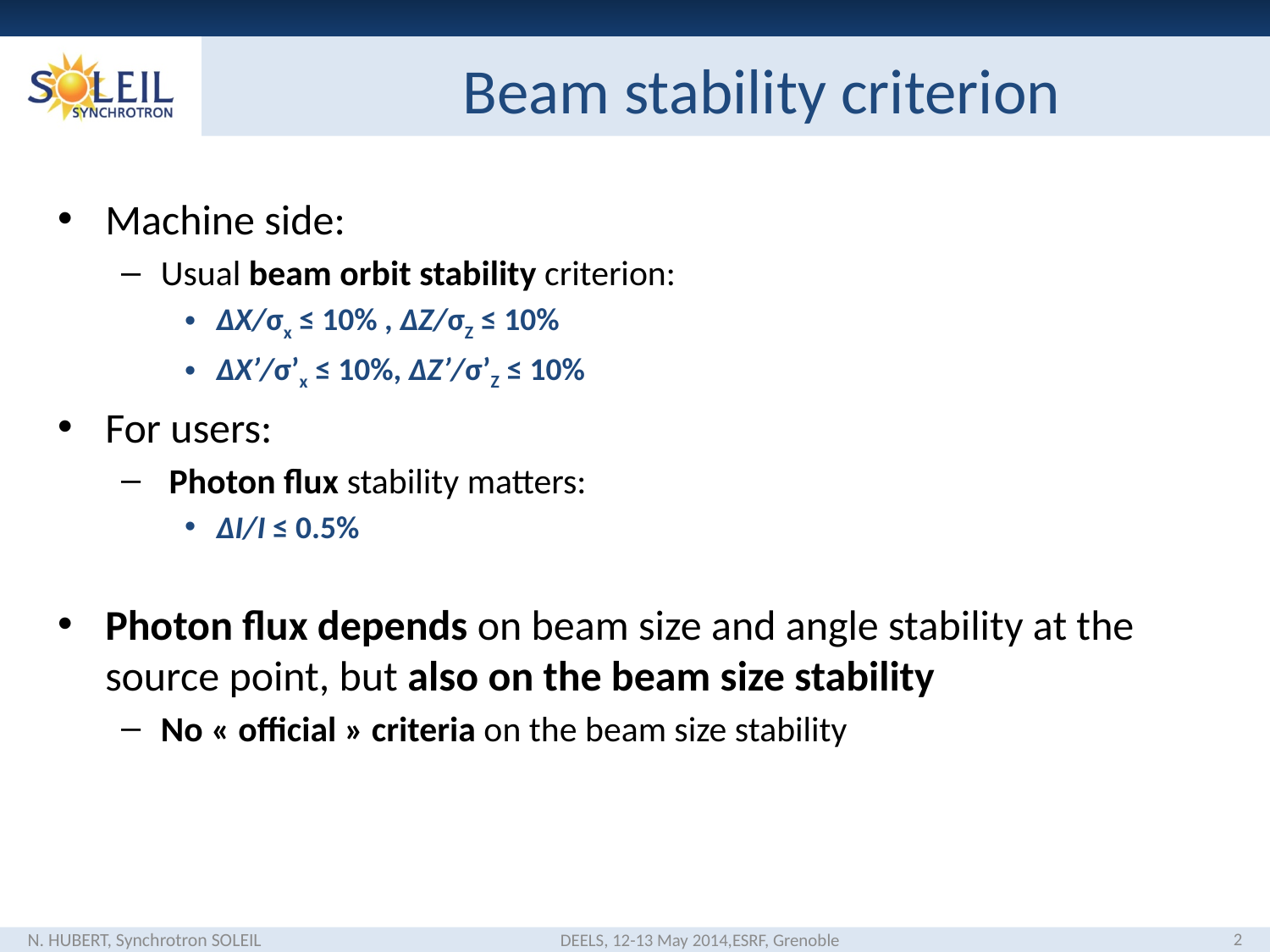

# Beam stability criterion
Machine side:
Usual beam orbit stability criterion:
ΔX/σx ≤ 10% , ΔZ/σZ ≤ 10%
ΔX’/σ’x ≤ 10%, ΔZ’/σ’Z ≤ 10%
For users:
 Photon flux stability matters:
ΔI/I ≤ 0.5%

Photon flux depends on beam size and angle stability at the source point, but also on the beam size stability
No « official » criteria on the beam size stability

2
N. HUBERT, Synchrotron SOLEIL
DEELS, 12-13 May 2014,ESRF, Grenoble